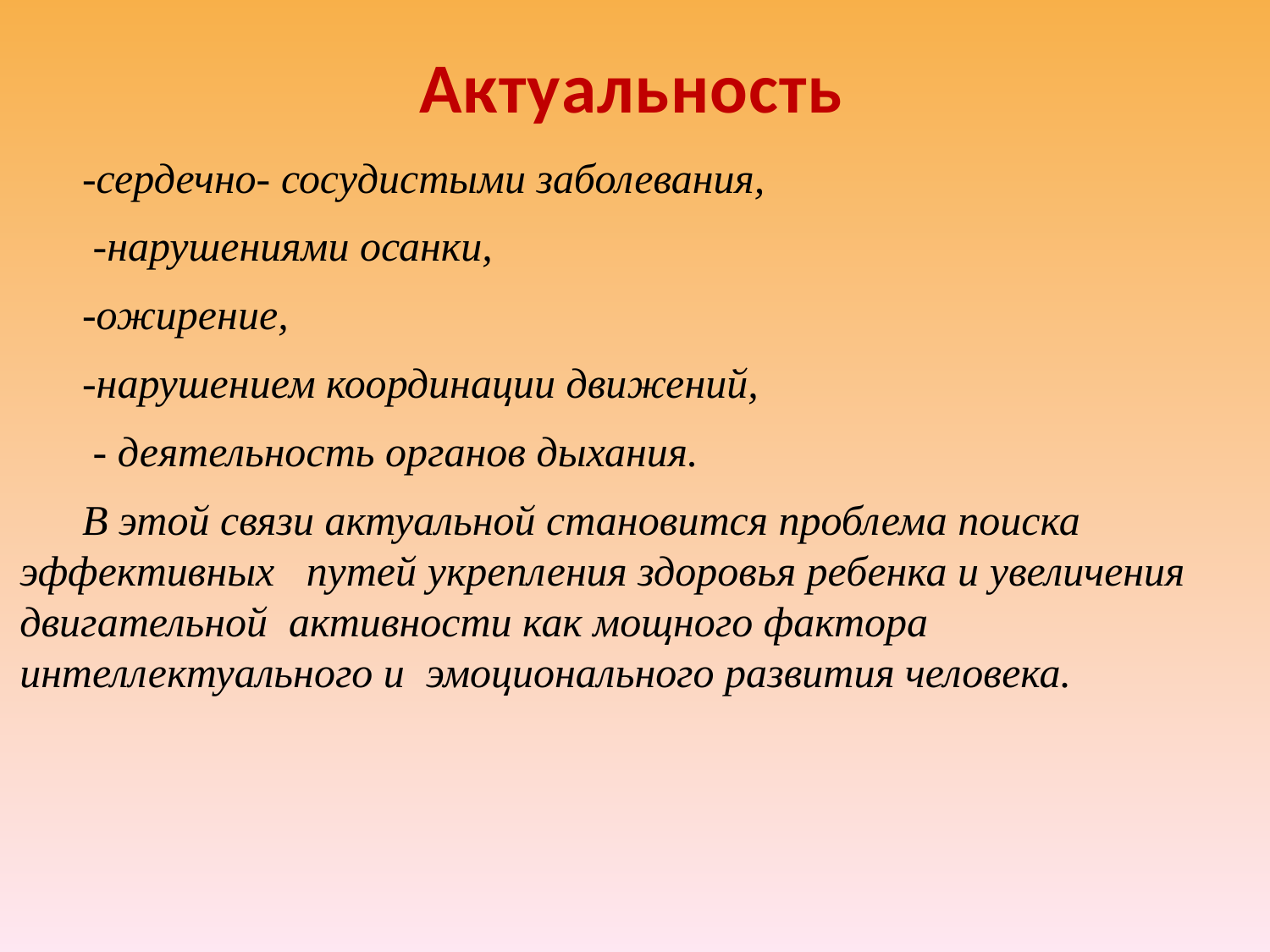

Актуальность
-сердечно- сосудистыми заболевания,
 -нарушениями осанки,
-ожирение,
-нарушением координации движений,
 - деятельность органов дыхания.
В этой связи актуальной становится проблема поиска эффективных   путей укрепления здоровья ребенка и увеличения двигательной  активности как мощного фактора интеллектуального и  эмоционального развития человека.